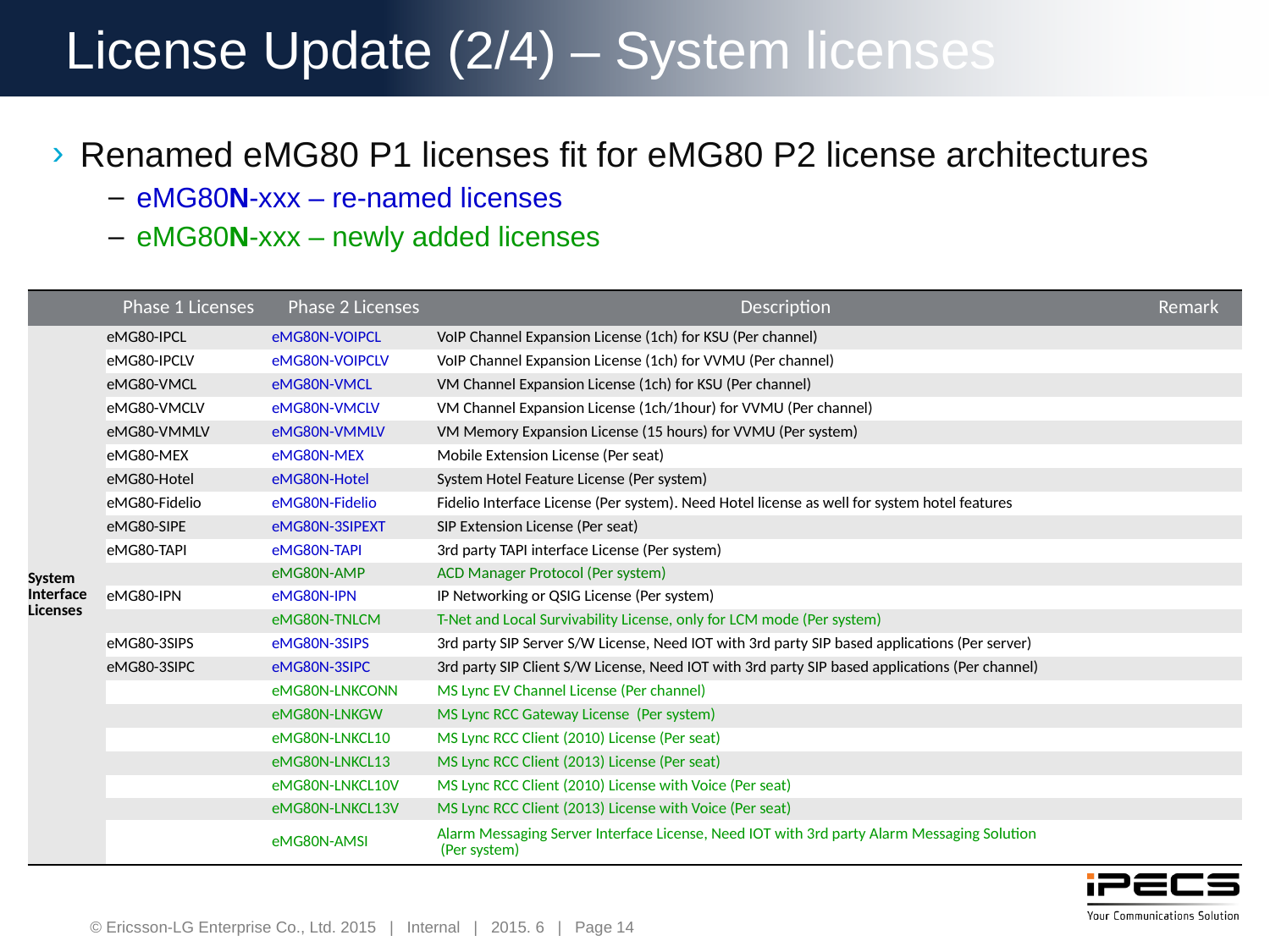

License Update (2/4) – System licenses
Renamed eMG80 P1 licenses fit for eMG80 P2 license architectures
eMG80N-xxx – re-named licenses
eMG80N-xxx – newly added licenses
|  | Phase 1 Licenses | Phase 2 Licenses | Description | Remark |
| --- | --- | --- | --- | --- |
| System Interface Licenses | eMG80-IPCL | eMG80N-VOIPCL | VoIP Channel Expansion License (1ch) for KSU (Per channel) |  |
|  | eMG80-IPCLV | eMG80N-VOIPCLV | VoIP Channel Expansion License (1ch) for VVMU (Per channel) |  |
|  | eMG80-VMCL | eMG80N-VMCL | VM Channel Expansion License (1ch) for KSU (Per channel) |  |
|  | eMG80-VMCLV | eMG80N-VMCLV | VM Channel Expansion License (1ch/1hour) for VVMU (Per channel) |  |
|  | eMG80-VMMLV | eMG80N-VMMLV | VM Memory Expansion License (15 hours) for VVMU (Per system) |  |
|  | eMG80-MEX | eMG80N-MEX | Mobile Extension License (Per seat) |  |
|  | eMG80-Hotel | eMG80N-Hotel | System Hotel Feature License (Per system) |  |
|  | eMG80-Fidelio | eMG80N-Fidelio | Fidelio Interface License (Per system). Need Hotel license as well for system hotel features |  |
|  | eMG80-SIPE | eMG80N-3SIPEXT | SIP Extension License (Per seat) |  |
|  | eMG80-TAPI | eMG80N-TAPI | 3rd party TAPI interface License (Per system) |  |
|  |  | eMG80N-AMP | ACD Manager Protocol (Per system) |  |
|  | eMG80-IPN | eMG80N-IPN | IP Networking or QSIG License (Per system) |  |
|  |  | eMG80N-TNLCM | T-Net and Local Survivability License, only for LCM mode (Per system) |  |
|  | eMG80-3SIPS | eMG80N-3SIPS | 3rd party SIP Server S/W License, Need IOT with 3rd party SIP based applications (Per server) |  |
|  | eMG80-3SIPC | eMG80N-3SIPC | 3rd party SIP Client S/W License, Need IOT with 3rd party SIP based applications (Per channel) |  |
|  |  | eMG80N-LNKCONN | MS Lync EV Channel License (Per channel) |  |
|  |  | eMG80N-LNKGW | MS Lync RCC Gateway License (Per system) |  |
|  |  | eMG80N-LNKCL10 | MS Lync RCC Client (2010) License (Per seat) |  |
|  |  | eMG80N-LNKCL13 | MS Lync RCC Client (2013) License (Per seat) |  |
|  |  | eMG80N-LNKCL10V | MS Lync RCC Client (2010) License with Voice (Per seat) |  |
|  |  | eMG80N-LNKCL13V | MS Lync RCC Client (2013) License with Voice (Per seat) |  |
|  |  | eMG80N-AMSI | Alarm Messaging Server Interface License, Need IOT with 3rd party Alarm Messaging Solution (Per system) |  |